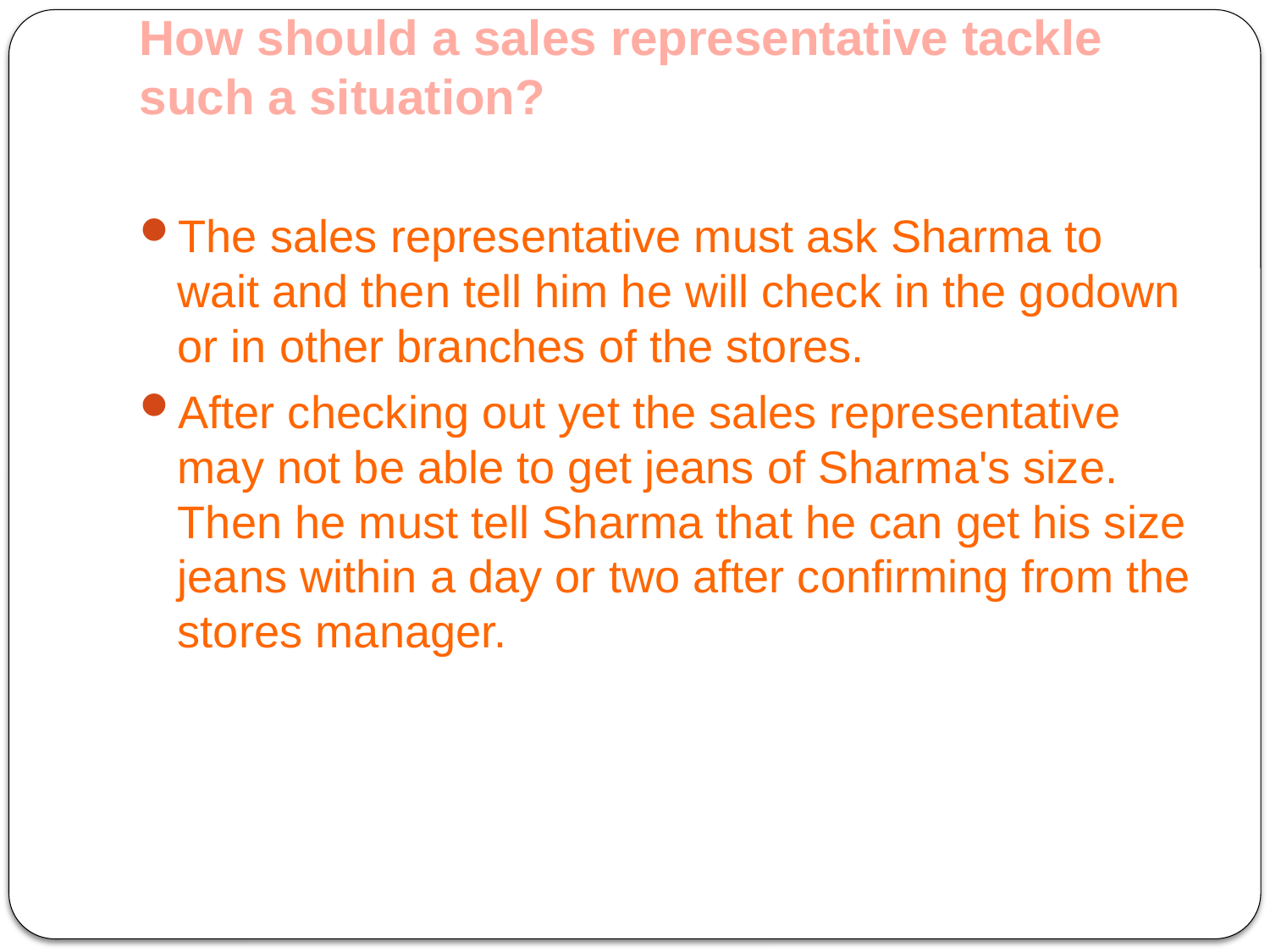

# How should a sales representative tackle such a situation?
The sales representative must ask Sharma to wait and then tell him he will check in the godown or in other branches of the stores.
After checking out yet the sales representative may not be able to get jeans of Sharma's size. Then he must tell Sharma that he can get his size jeans within a day or two after confirming from the stores manager.